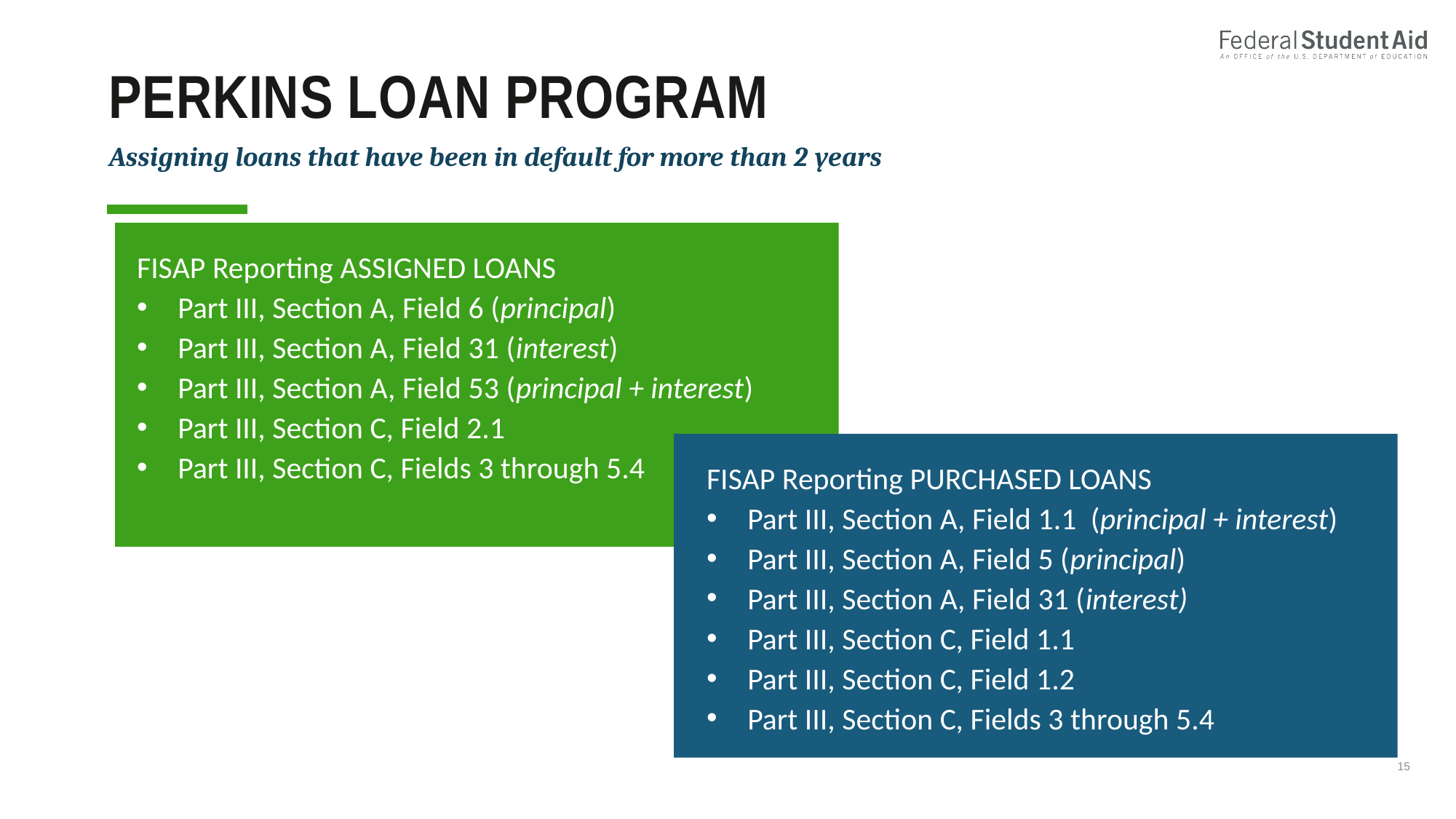

# Perkins Loan Program
Assigning loans that have been in default for more than 2 years
FISAP Reporting ASSIGNED LOANS
Part III, Section A, Field 6 (principal)
Part III, Section A, Field 31 (interest)
Part III, Section A, Field 53 (principal + interest)
Part III, Section C, Field 2.1
Part III, Section C, Fields 3 through 5.4

FISAP Reporting PURCHASED LOANS
Part III, Section A, Field 1.1  (principal + interest)
Part III, Section A, Field 5 (principal)
Part III, Section A, Field 31 (interest)
Part III, Section C, Field 1.1
Part III, Section C, Field 1.2
Part III, Section C, Fields 3 through 5.4

15